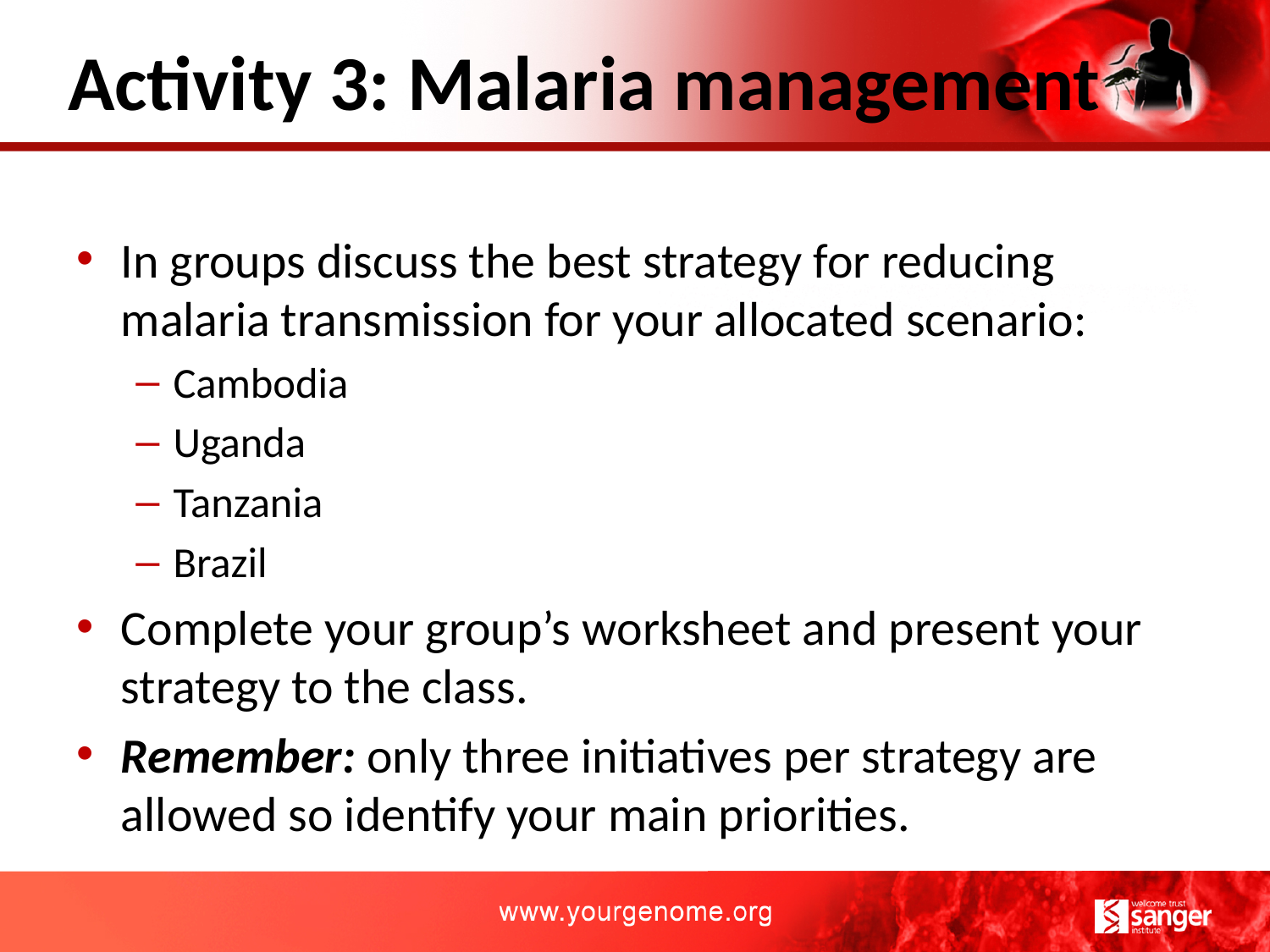

# Activity 3: Malaria management
In groups discuss the best strategy for reducing malaria transmission for your allocated scenario:
Cambodia
Uganda
Tanzania
Brazil
Complete your group’s worksheet and present your strategy to the class.
Remember: only three initiatives per strategy are allowed so identify your main priorities.